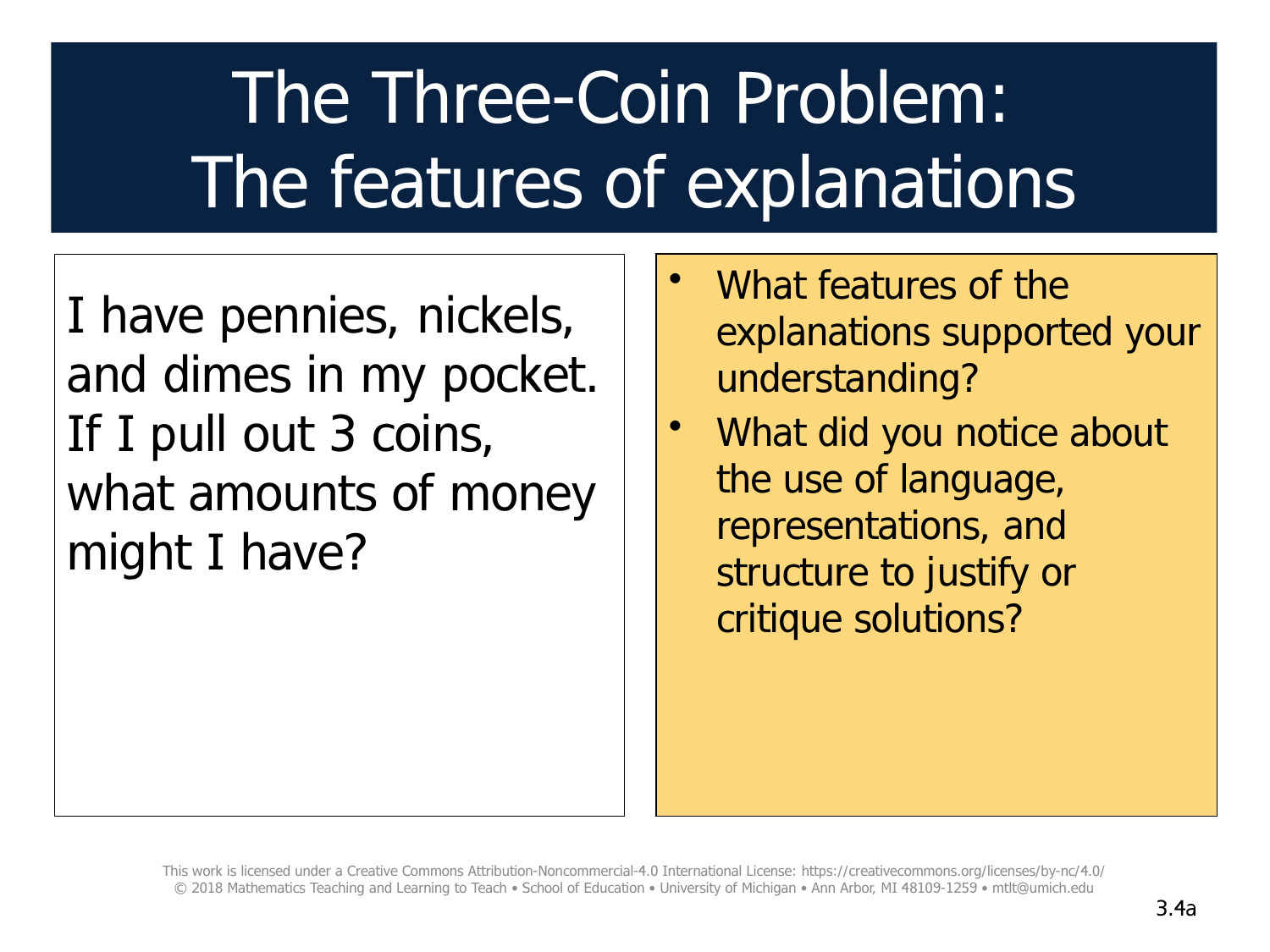

# The Three-Coin Problem: The features of explanations
What features of the explanations supported your understanding?
What did you notice about the use of language, representations, and structure to justify or critique solutions?
I have pennies, nickels, and dimes in my pocket. If I pull out 3 coins, what amounts of money might I have?

This work is licensed under a Creative Commons Attribution-Noncommercial-4.0 International License: https://creativecommons.org/licenses/by-nc/4.0/
© 2018 Mathematics Teaching and Learning to Teach • School of Education • University of Michigan • Ann Arbor, MI 48109-1259 • mtlt@umich.edu

3.4a